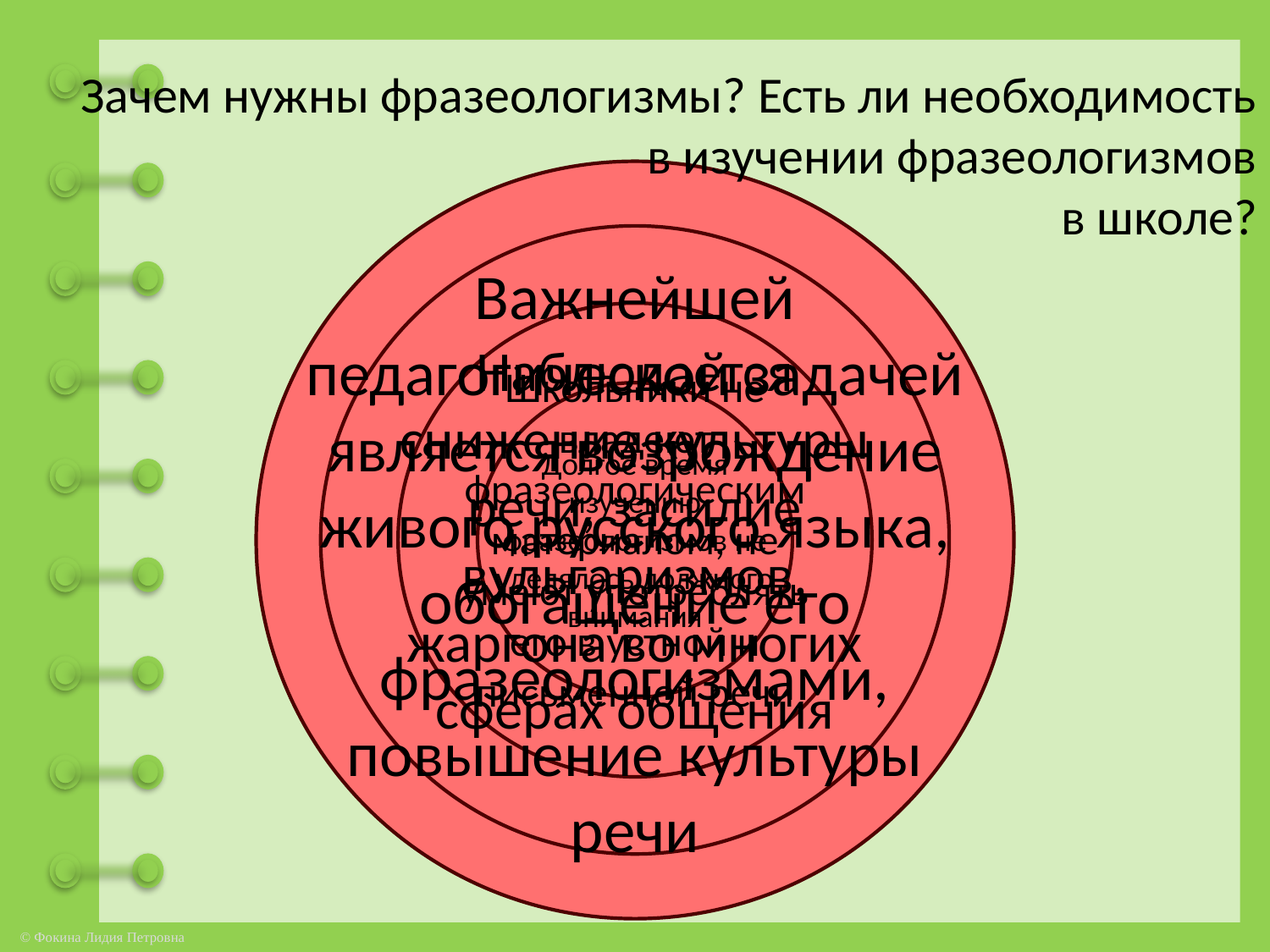

# Зачем нужны фразеологизмы? Есть ли необходимость в изучении фразеологизмов в школе?

Важнейшей педагогической задачей является возрождение живого русского языка, обогащение его фразеологизмами, повышение культуры речи

Наблюдается снижение культуры речи, засилие вульгаризмов, жаргона во многих сферах общения
Школьники не владеют фразеологическим материалом, не умеют употреблять его в устной и письменной речи

Долгое время изучению фразеологизмов не уделялось должного внимания